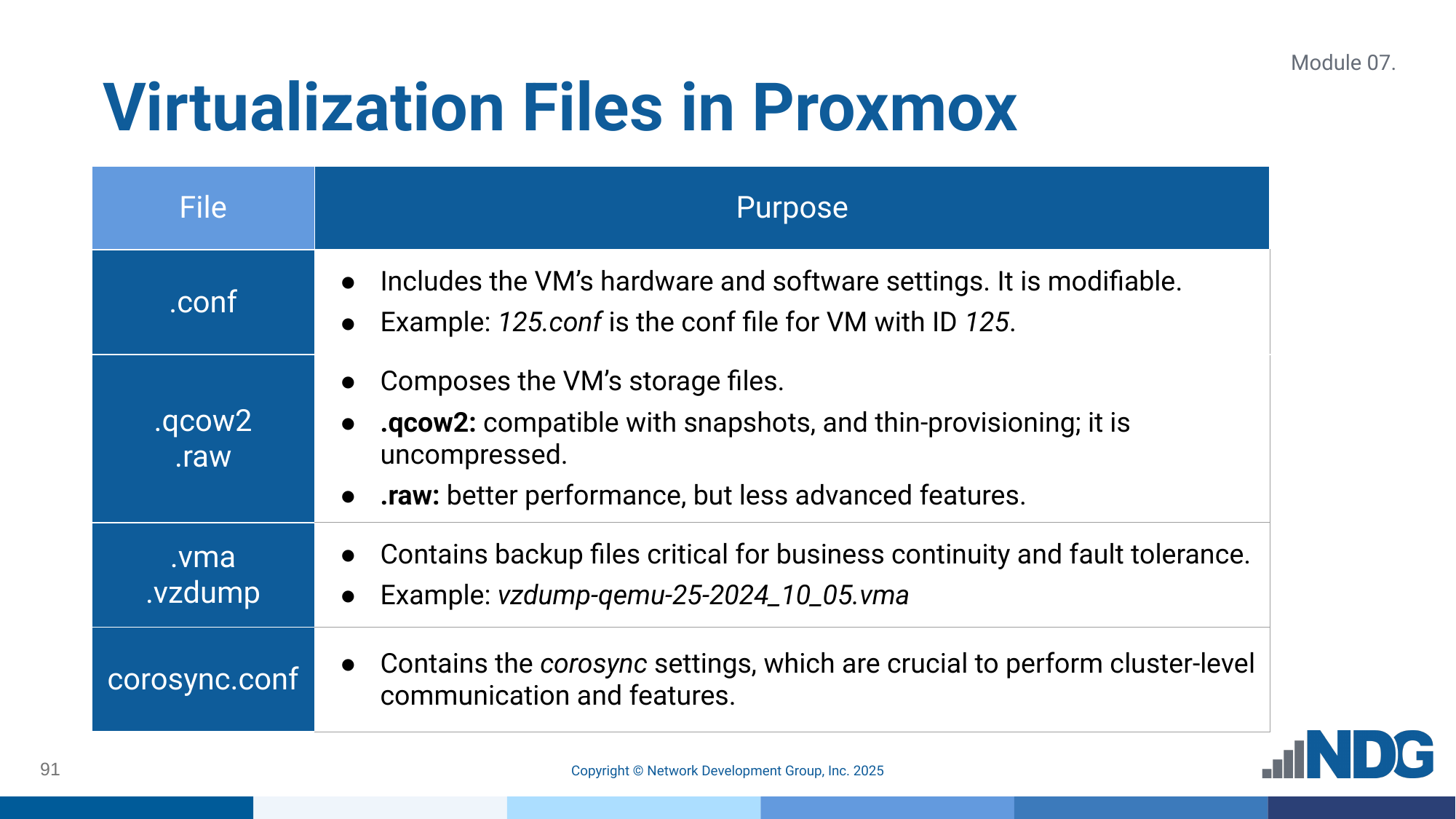

# Virtualization Files in Proxmox
Module 07.
| File | Purpose |
| --- | --- |
| .conf | Includes the VM’s hardware and software settings. It is modifiable. Example: 125.conf is the conf file for VM with ID 125. |
| .qcow2 .raw | Composes the VM’s storage files. .qcow2: compatible with snapshots, and thin-provisioning; it is uncompressed. .raw: better performance, but less advanced features. |
| .vma .vzdump | Contains backup files critical for business continuity and fault tolerance. Example: vzdump-qemu-25-2024\_10\_05.vma |
| corosync.conf | Contains the corosync settings, which are crucial to perform cluster-level communication and features. |